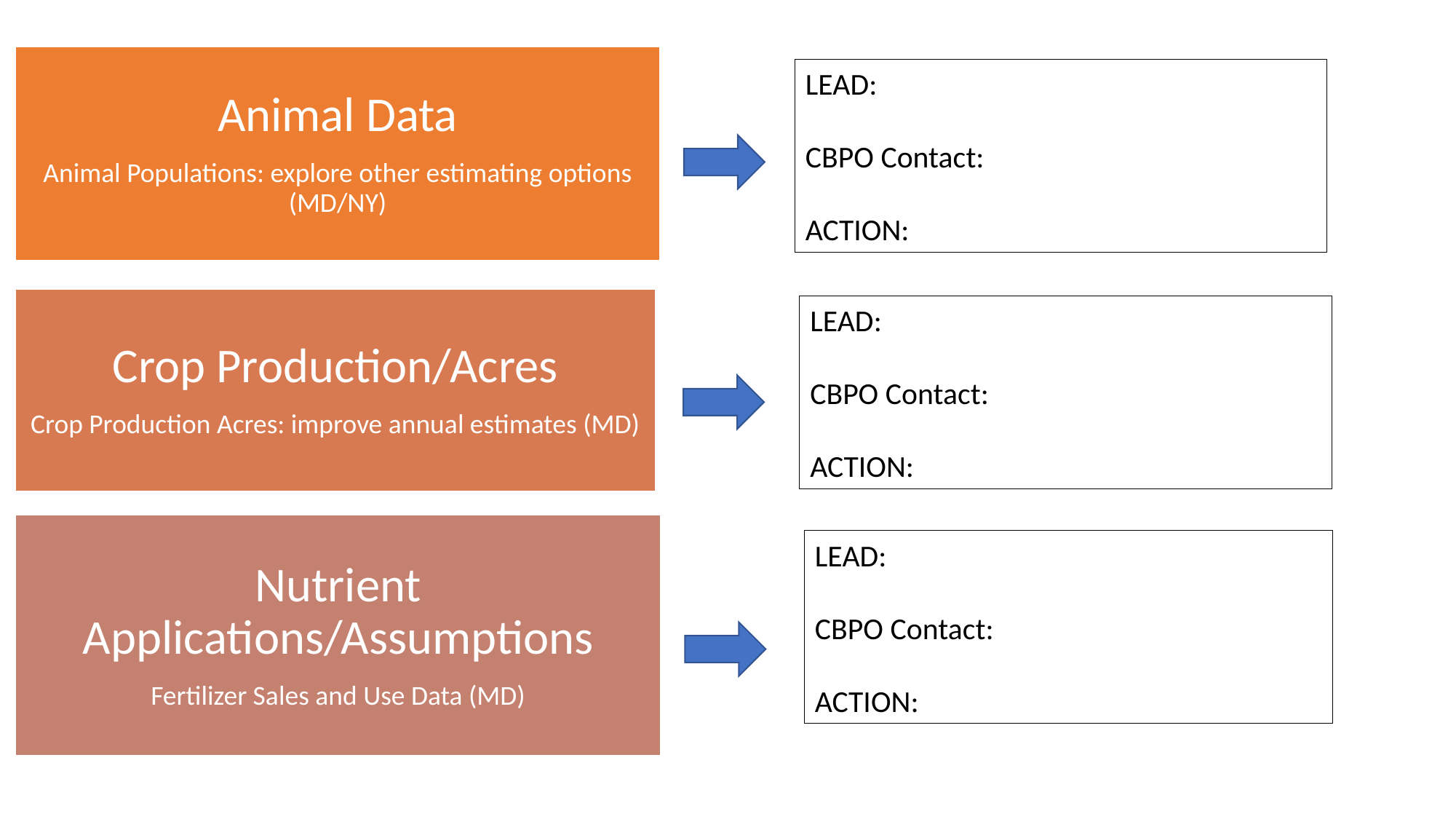

Animal Data
Animal Populations: explore other estimating options (MD/NY)
Crop Production/Acres
Crop Production Acres: improve annual estimates (MD)
Nutrient Applications/Assumptions
Fertilizer Sales and Use Data (MD)
LEAD:

CBPO Contact:

ACTION:

LEAD:

CBPO Contact:

ACTION:
LEAD:

CBPO Contact:

ACTION: